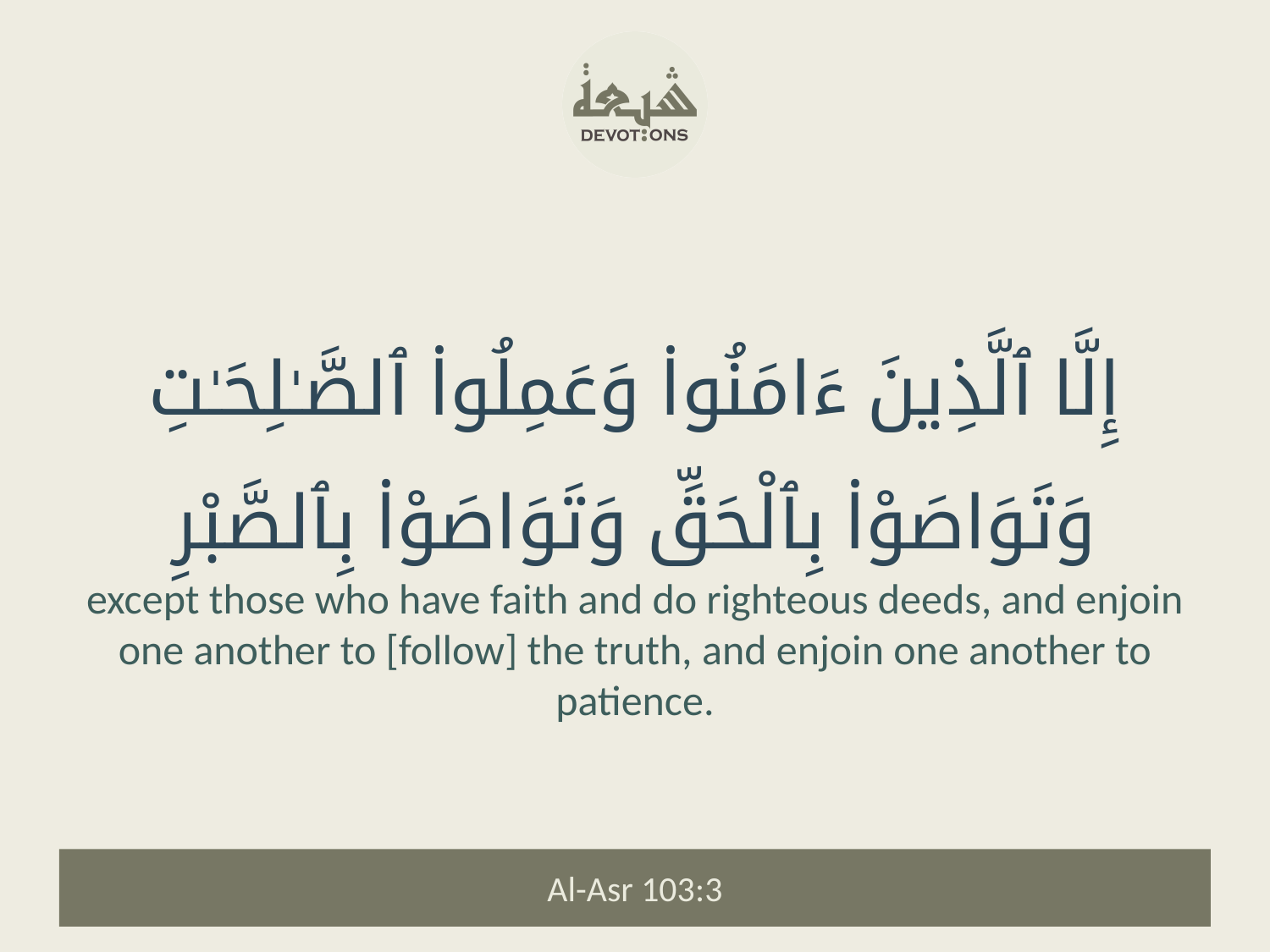

إِلَّا ٱلَّذِينَ ءَامَنُوا۟ وَعَمِلُوا۟ ٱلصَّـٰلِحَـٰتِ وَتَوَاصَوْا۟ بِٱلْحَقِّ وَتَوَاصَوْا۟ بِٱلصَّبْرِ
except those who have faith and do righteous deeds, and enjoin one another to [follow] the truth, and enjoin one another to patience.
Al-Asr 103:3